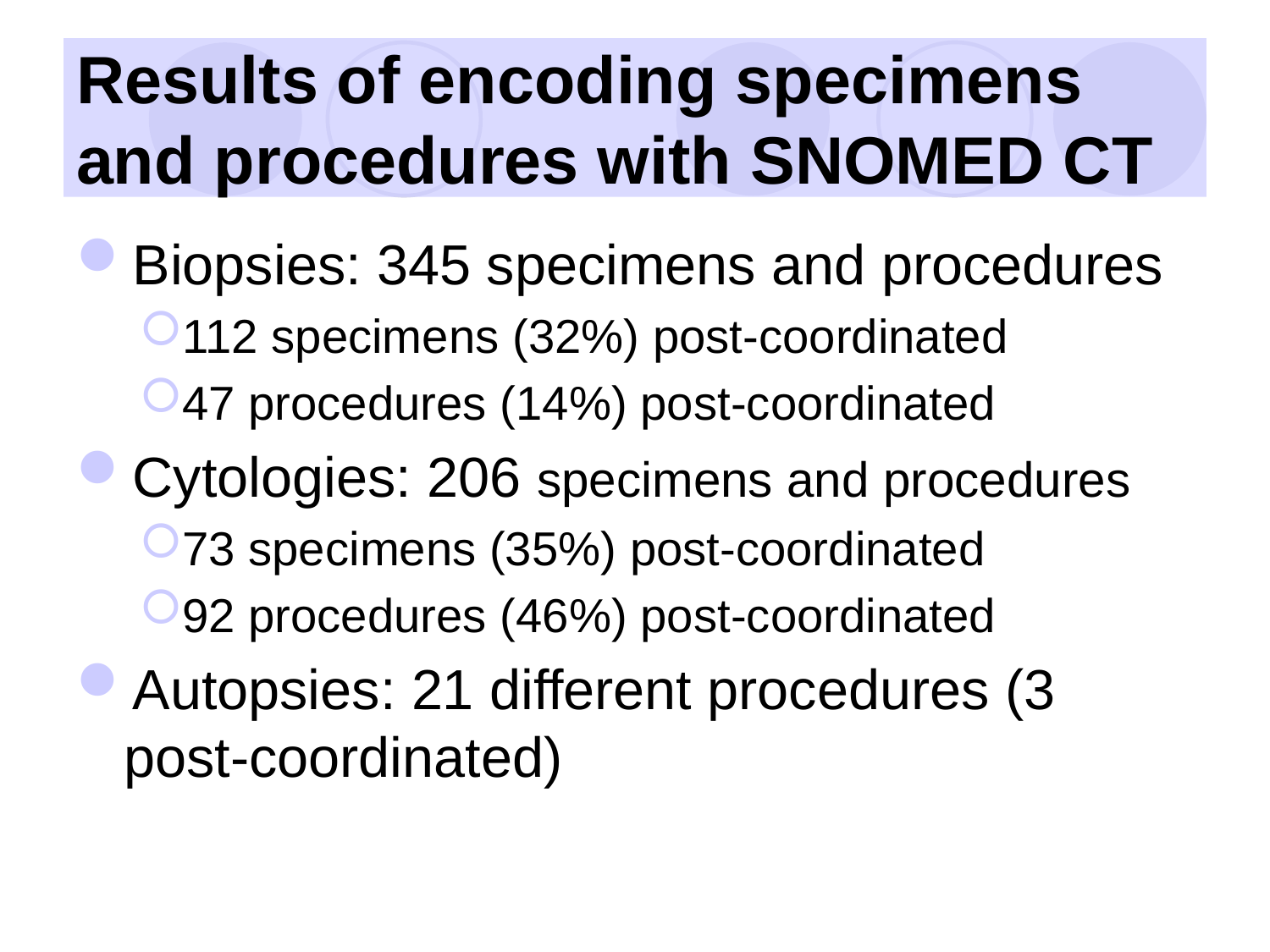

# Results of encoding specimens and procedures with SNOMED CT
Biopsies: 345 specimens and procedures
112 specimens (32%) post-coordinated
47 procedures (14%) post-coordinated
Cytologies: 206 specimens and procedures
73 specimens (35%) post-coordinated
92 procedures (46%) post-coordinated
Autopsies: 21 different procedures (3 post-coordinated)